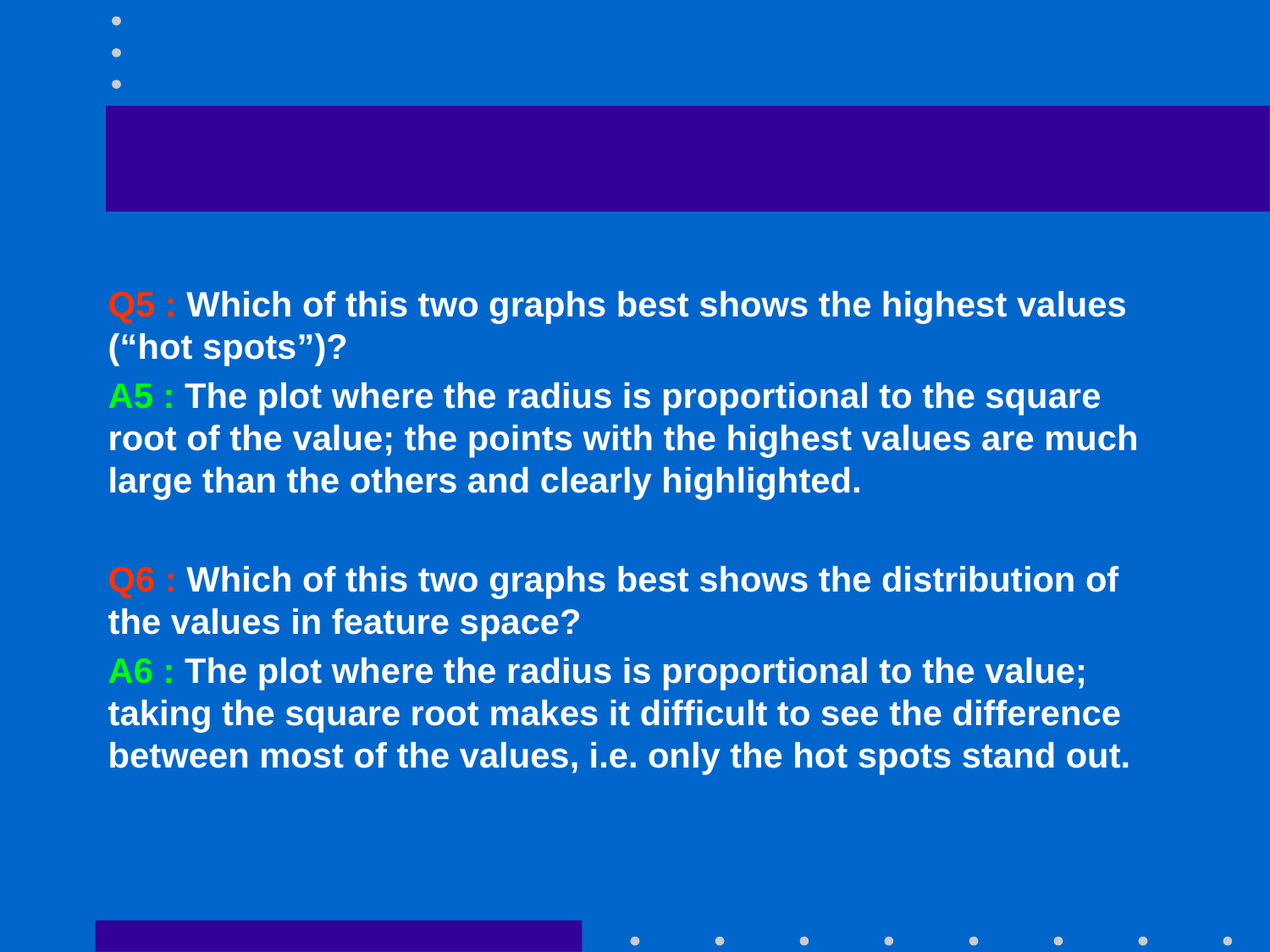

#
Q5 : Which of this two graphs best shows the highest values (“hot spots”)?
A5 : The plot where the radius is proportional to the square root of the value; the points with the highest values are much large than the others and clearly highlighted.

Q6 : Which of this two graphs best shows the distribution of the values in feature space?
A6 : The plot where the radius is proportional to the value; taking the square root makes it difficult to see the difference between most of the values, i.e. only the hot spots stand out.